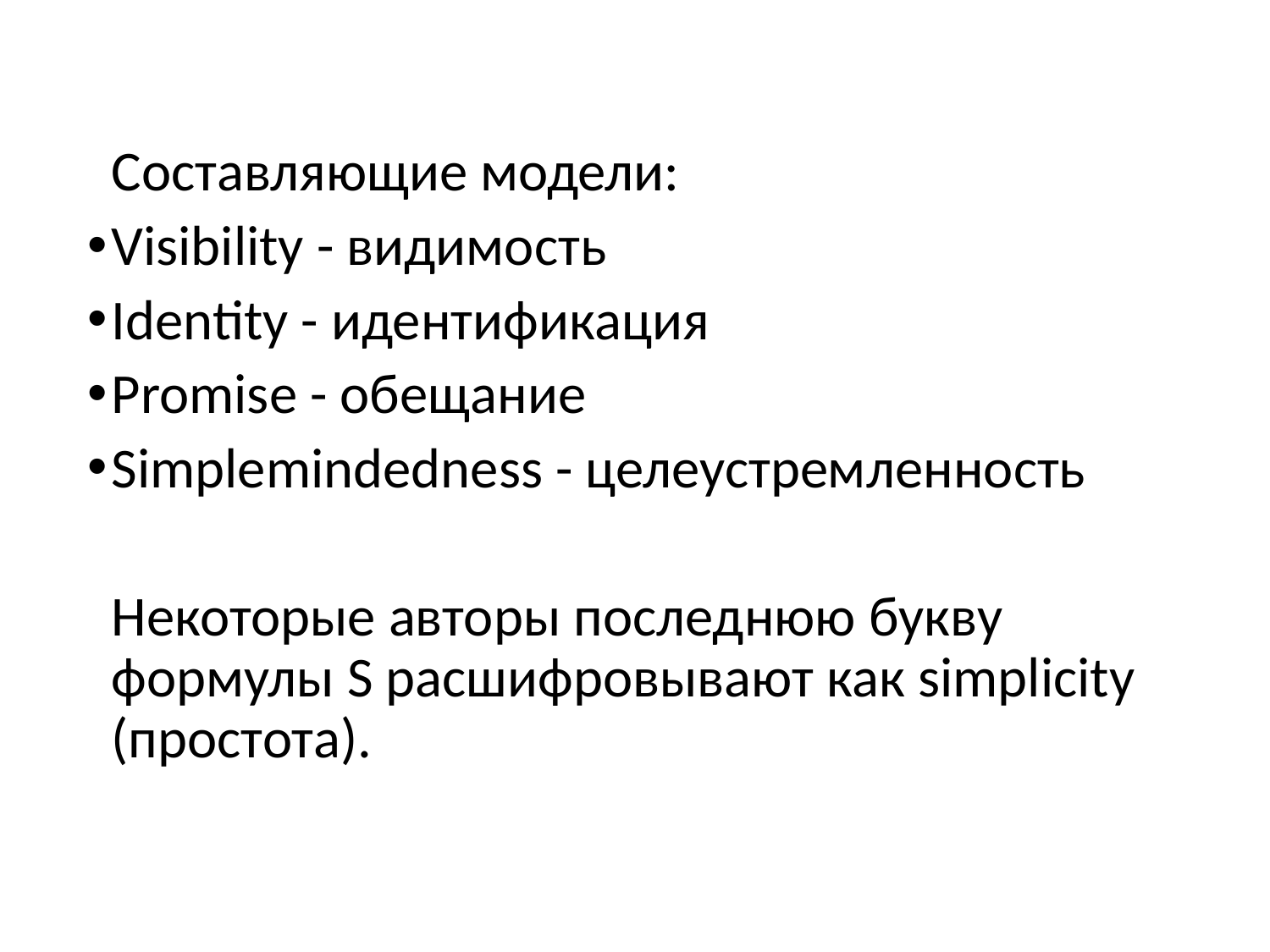

Составляющие модели:
Visibility - видимость
Identity - идентификация
Promise - обещание
Simplemindedness - целеустремленность

	Некоторые авторы последнюю букву формулы S расшифровывают как simplicity (простота).